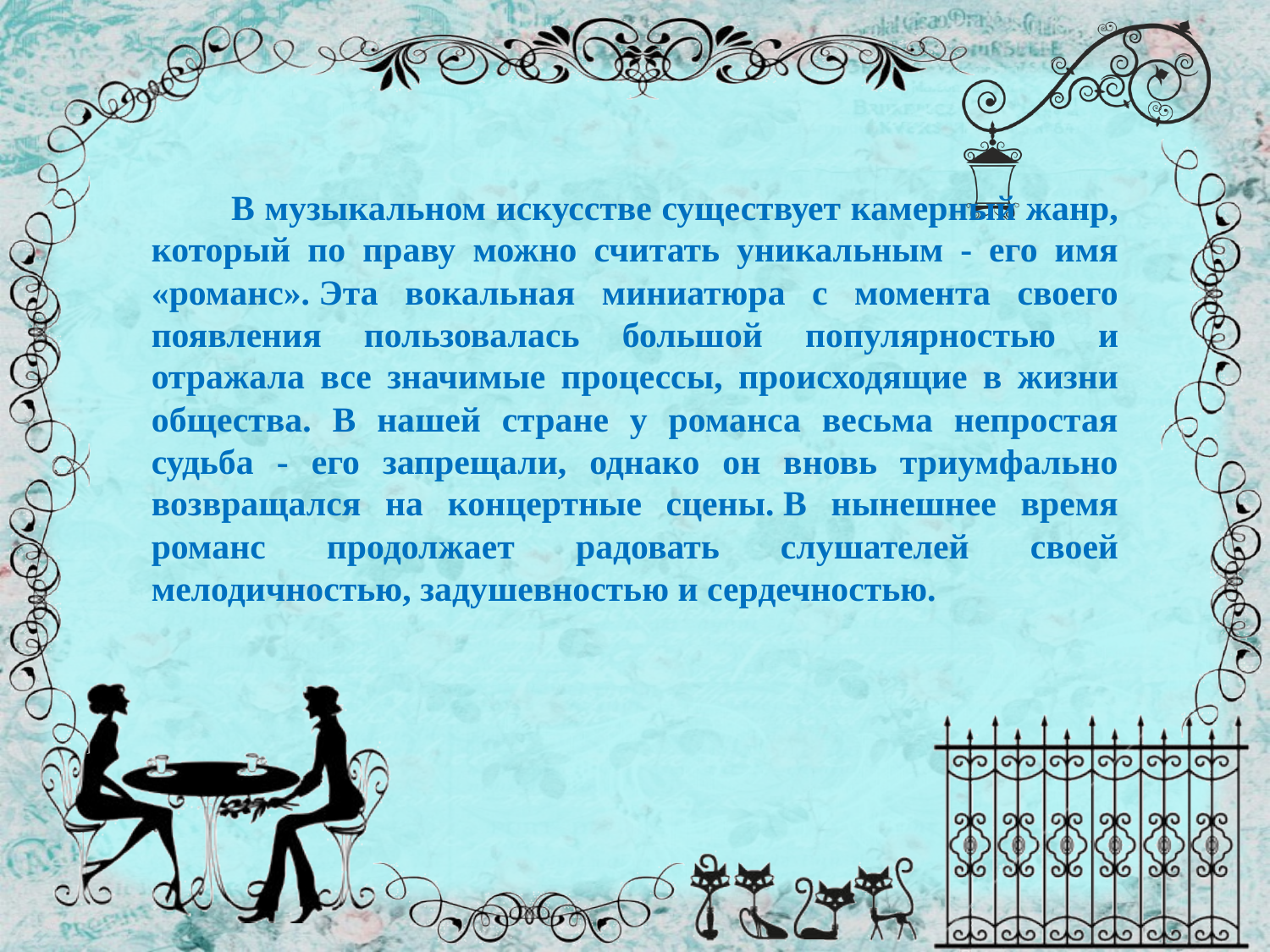

#
        В музыкальном искусстве существует камерный жанр, который по праву можно считать уникальным - его имя «романс». Эта вокальная миниатюра с момента своего появления пользовалась большой популярностью и отражала все значимые процессы, происходящие в жизни общества. В нашей стране у романса весьма непростая судьба - его запрещали, однако он вновь триумфально возвращался на концертные сцены. В нынешнее время романс продолжает радовать слушателей своей мелодичностью, задушевностью и сердечностью.